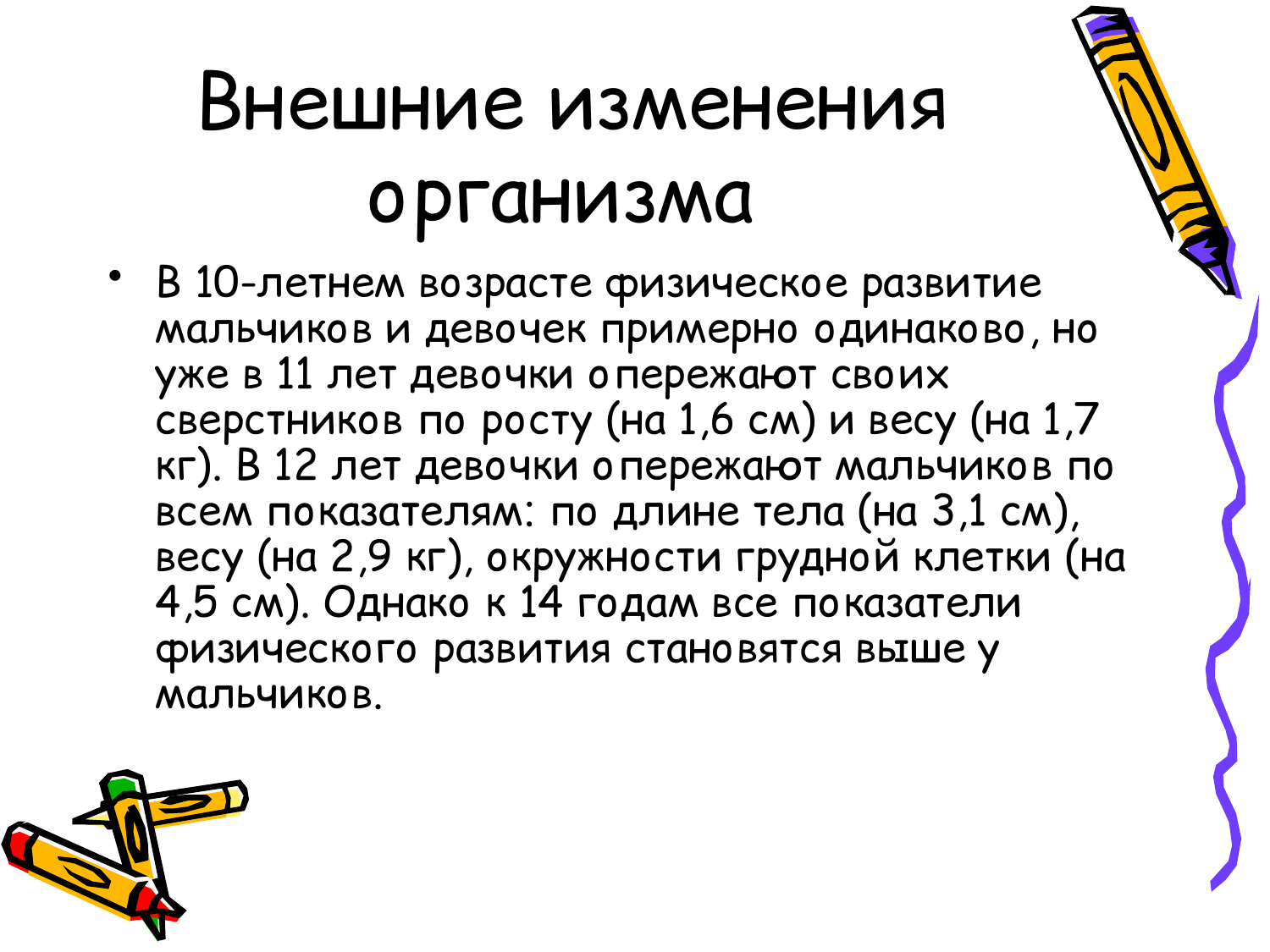

# Внешние изменения организма
В 10-летнем возрасте физическое развитие мальчиков и девочек примерно одинаково, но уже в 11 лет девочки опережают своих сверстников по росту (на 1,6 см) и весу (на 1,7 кг). В 12 лет девочки опережают мальчиков по всем показателям: по длине тела (на 3,1 см), весу (на 2,9 кг), окружности грудной клетки (на 4,5 см). Однако к 14 годам все показатели физического развития становятся выше у мальчиков.